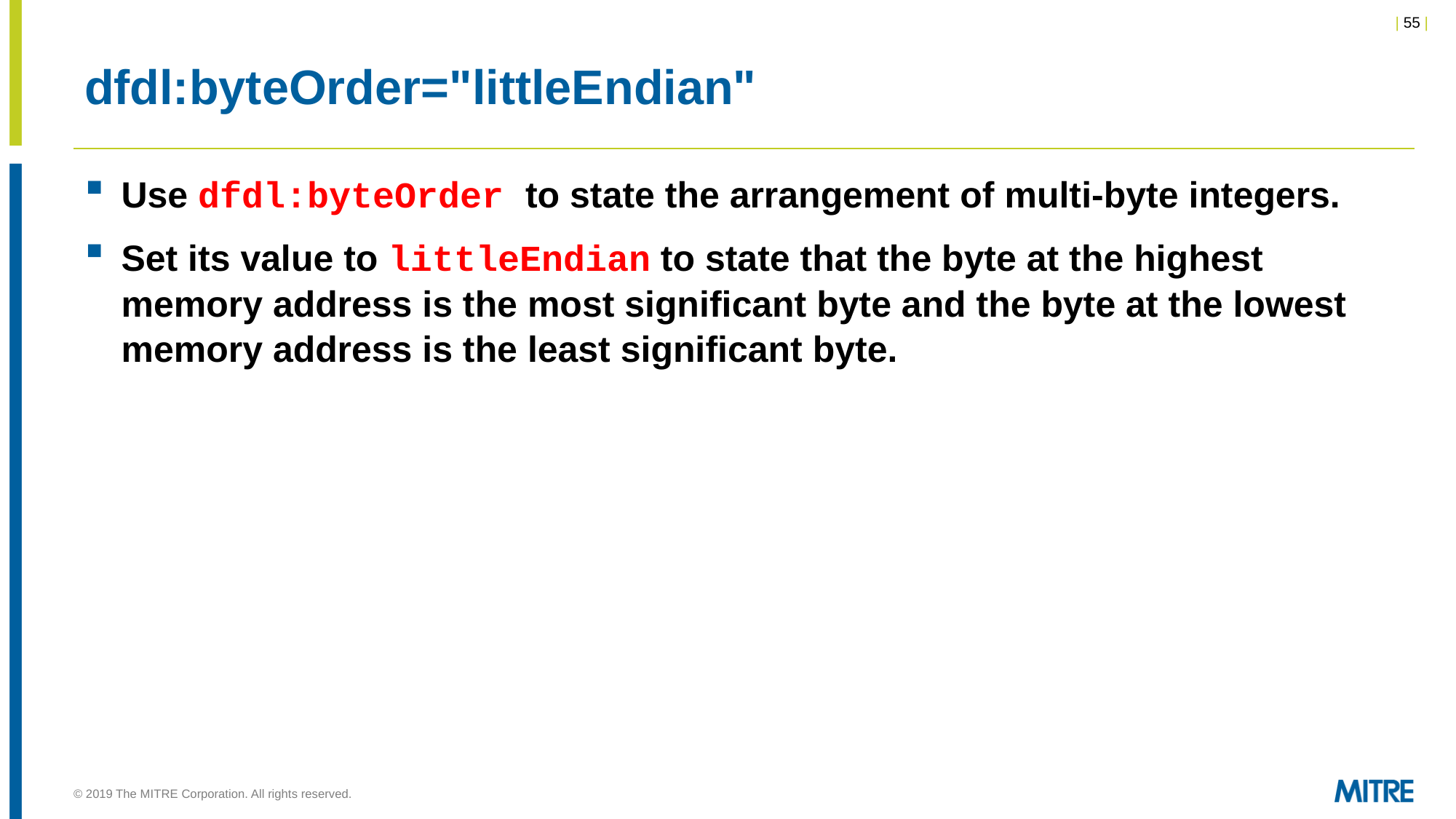

# dfdl:byteOrder="littleEndian"
Use dfdl:byteOrder to state the arrangement of multi-byte integers.
Set its value to littleEndian to state that the byte at the highest memory address is the most significant byte and the byte at the lowest memory address is the least significant byte.
© 2019 The MITRE Corporation. All rights reserved.